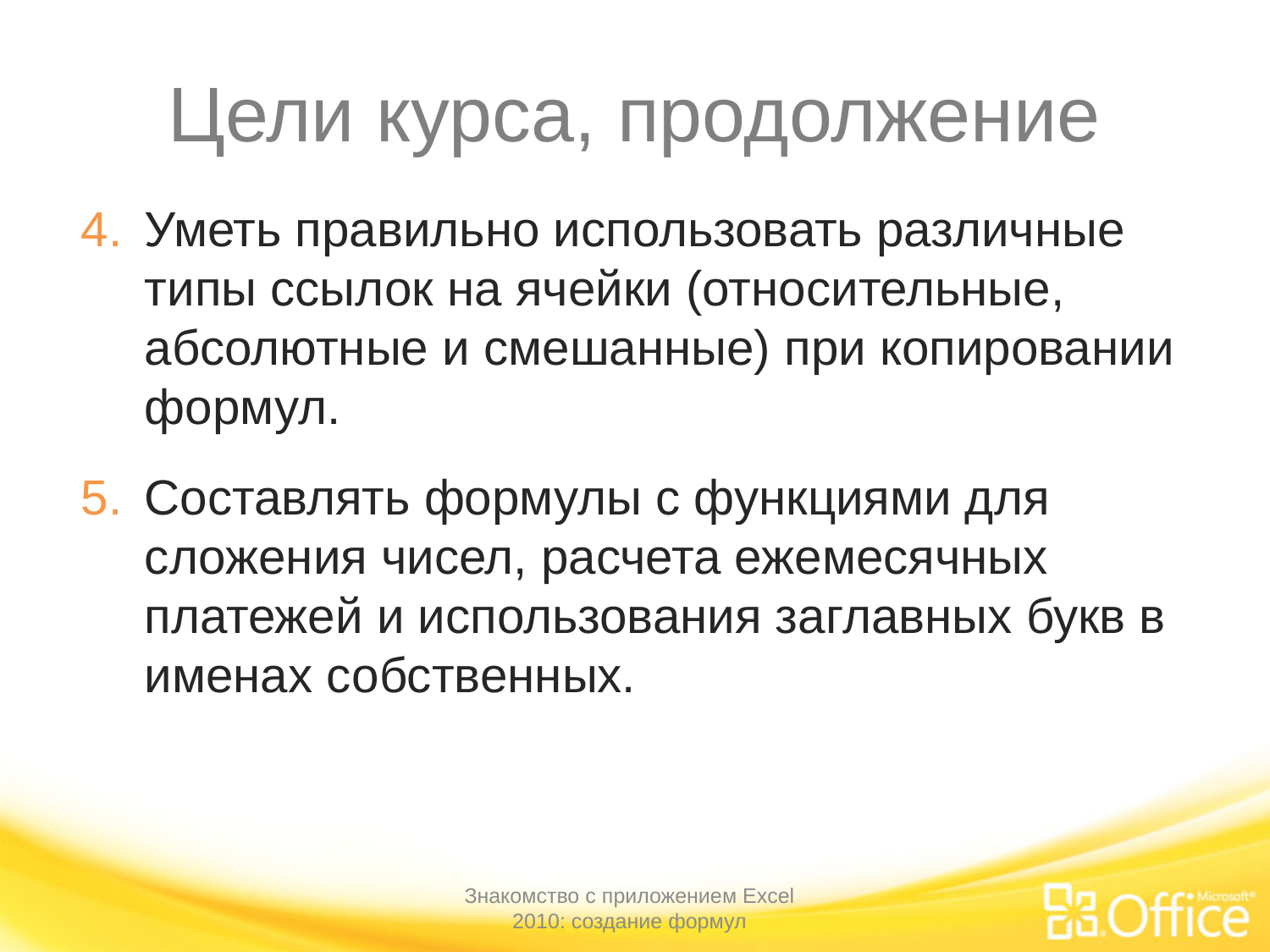

# Цели курса, продолжение
Уметь правильно использовать различные типы ссылок на ячейки (относительные, абсолютные и смешанные) при копировании формул.
Составлять формулы с функциями для сложения чисел, расчета ежемесячных платежей и использования заглавных букв в именах собственных.
Знакомство с приложением Excel 2010: создание формул